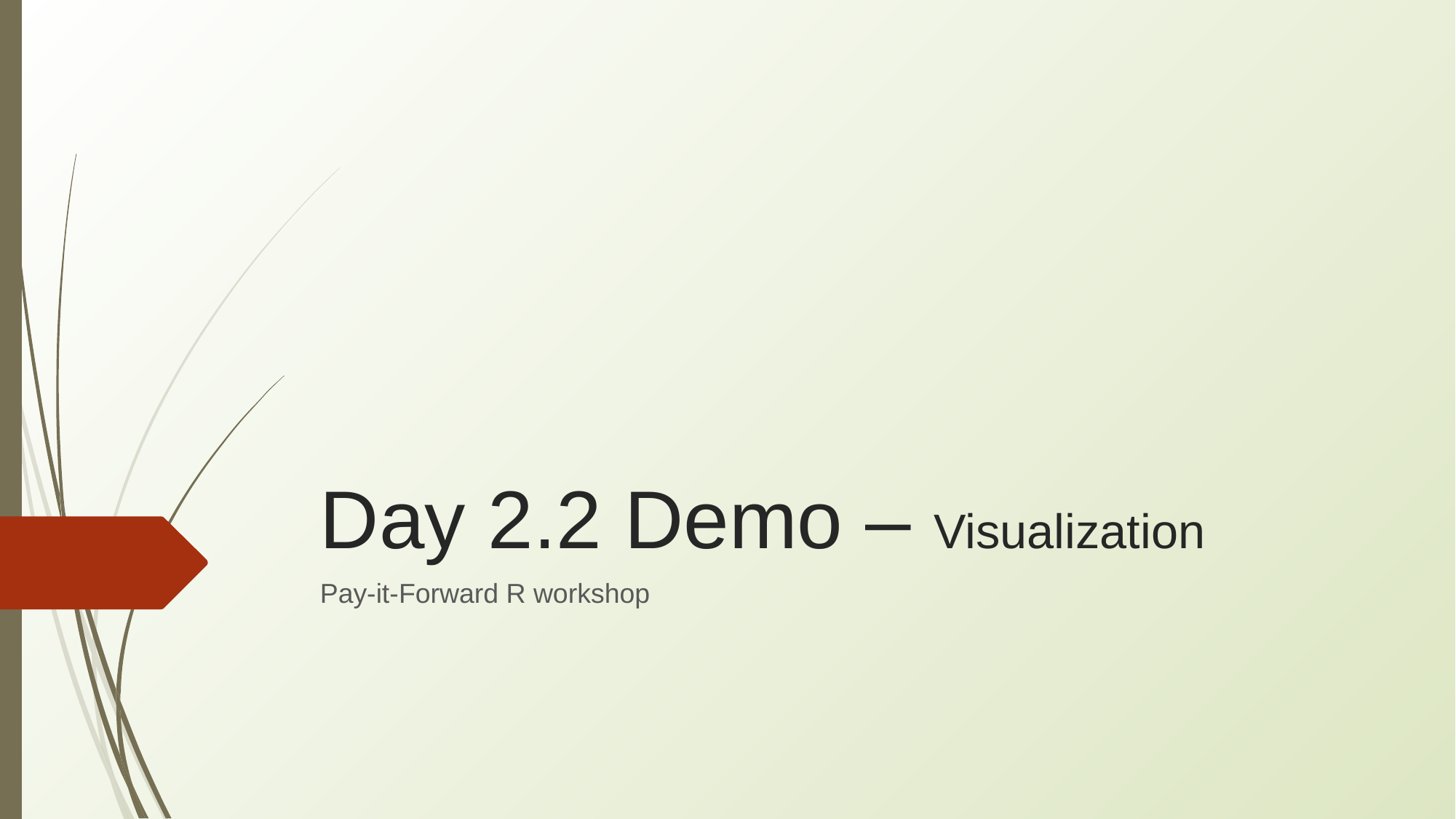

# Day 2.2 Demo – Visualization
Pay-it-Forward R workshop